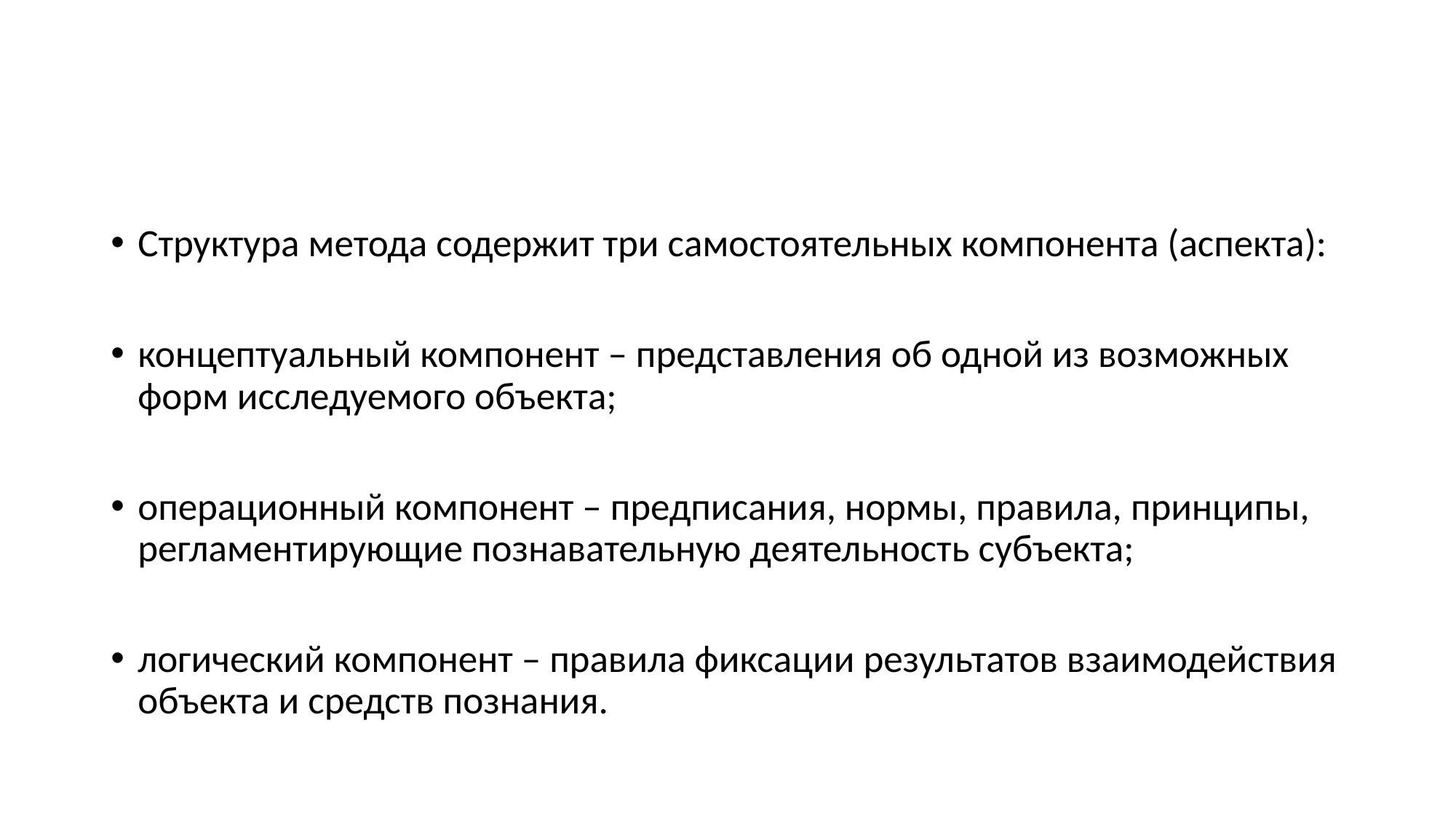

#
Структура метода содержит три самостоятельных компонента (аспекта):

концептуальный компонент – представления об одной из возможных форм исследуемого объекта;

операционный компонент – предписания, нормы, правила, принципы, регламентирующие познавательную деятельность субъекта;

логический компонент – правила фиксации результатов взаимодействия объекта и средств познания.